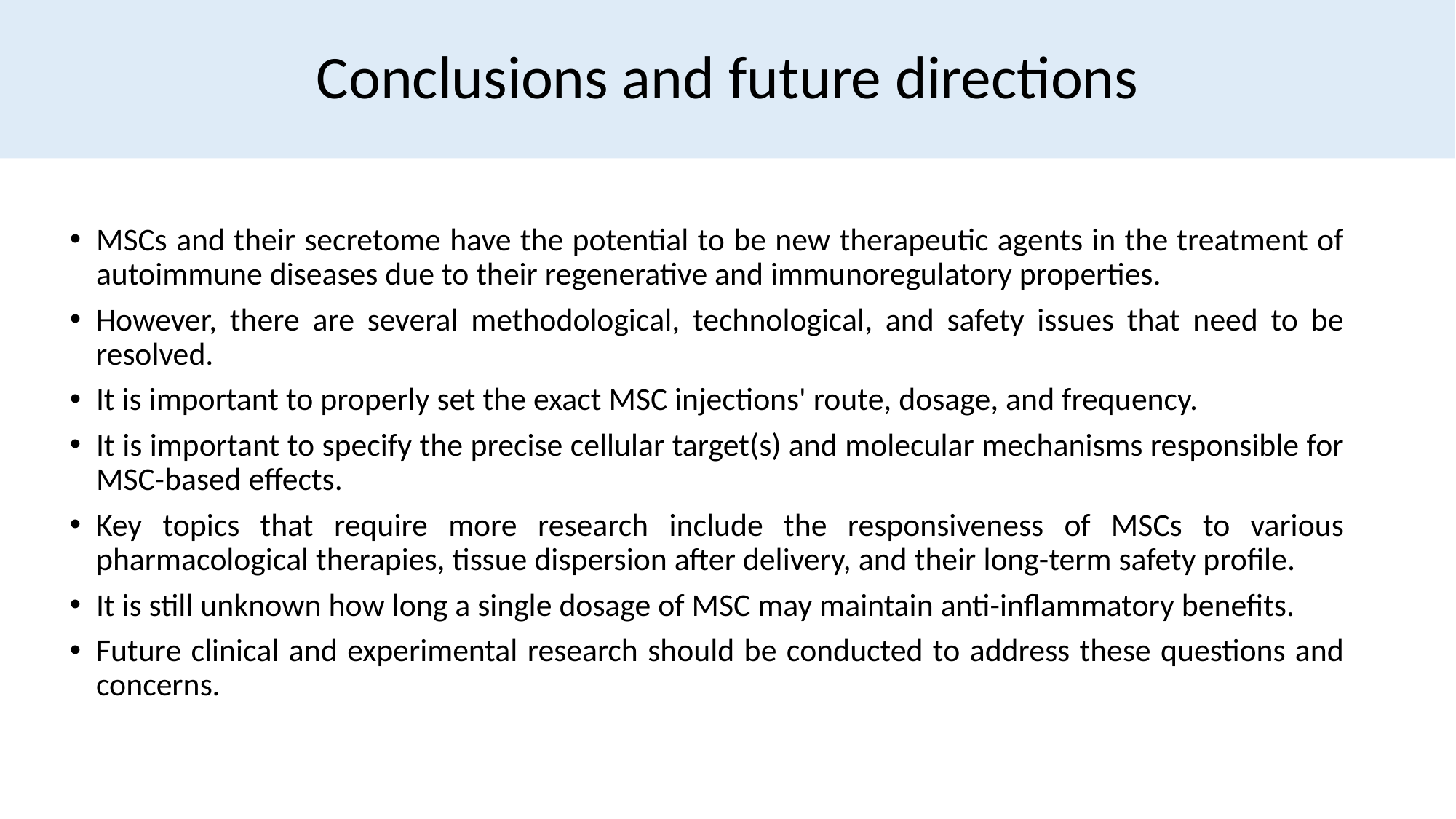

# Conclusions and future directions
MSCs and their secretome have the potential to be new therapeutic agents in the treatment of autoimmune diseases due to their regenerative and immunoregulatory properties.
However, there are several methodological, technological, and safety issues that need to be resolved.
It is important to properly set the exact MSC injections' route, dosage, and frequency.
It is important to specify the precise cellular target(s) and molecular mechanisms responsible for MSC-based effects.
Key topics that require more research include the responsiveness of MSCs to various pharmacological therapies, tissue dispersion after delivery, and their long-term safety profile.
It is still unknown how long a single dosage of MSC may maintain anti-inflammatory benefits.
Future clinical and experimental research should be conducted to address these questions and concerns.